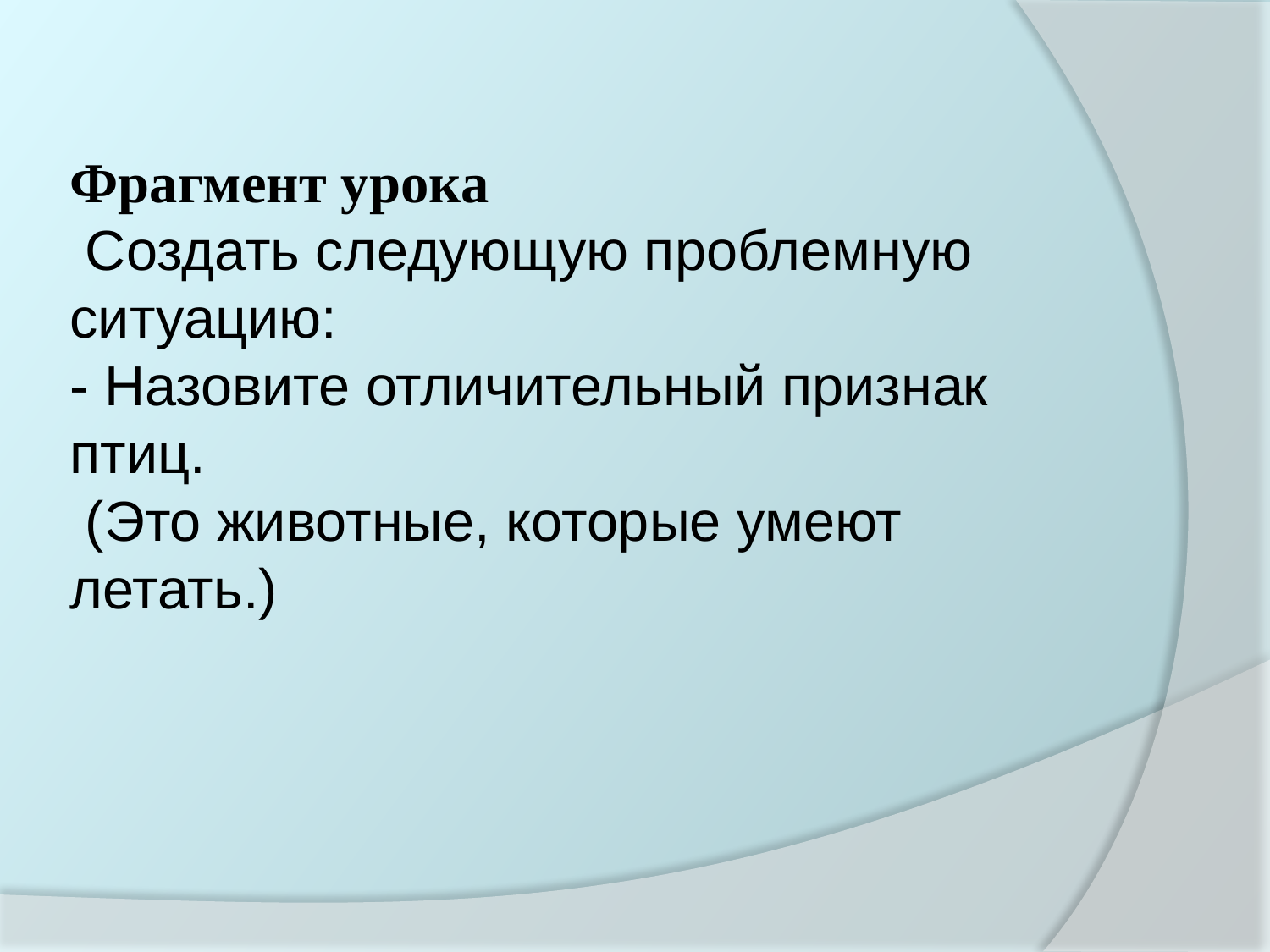

# Фрагмент урока Создать следующую проблемную ситуацию: - Назовите отличительный признак птиц. (Это животные, которые умеют летать.)